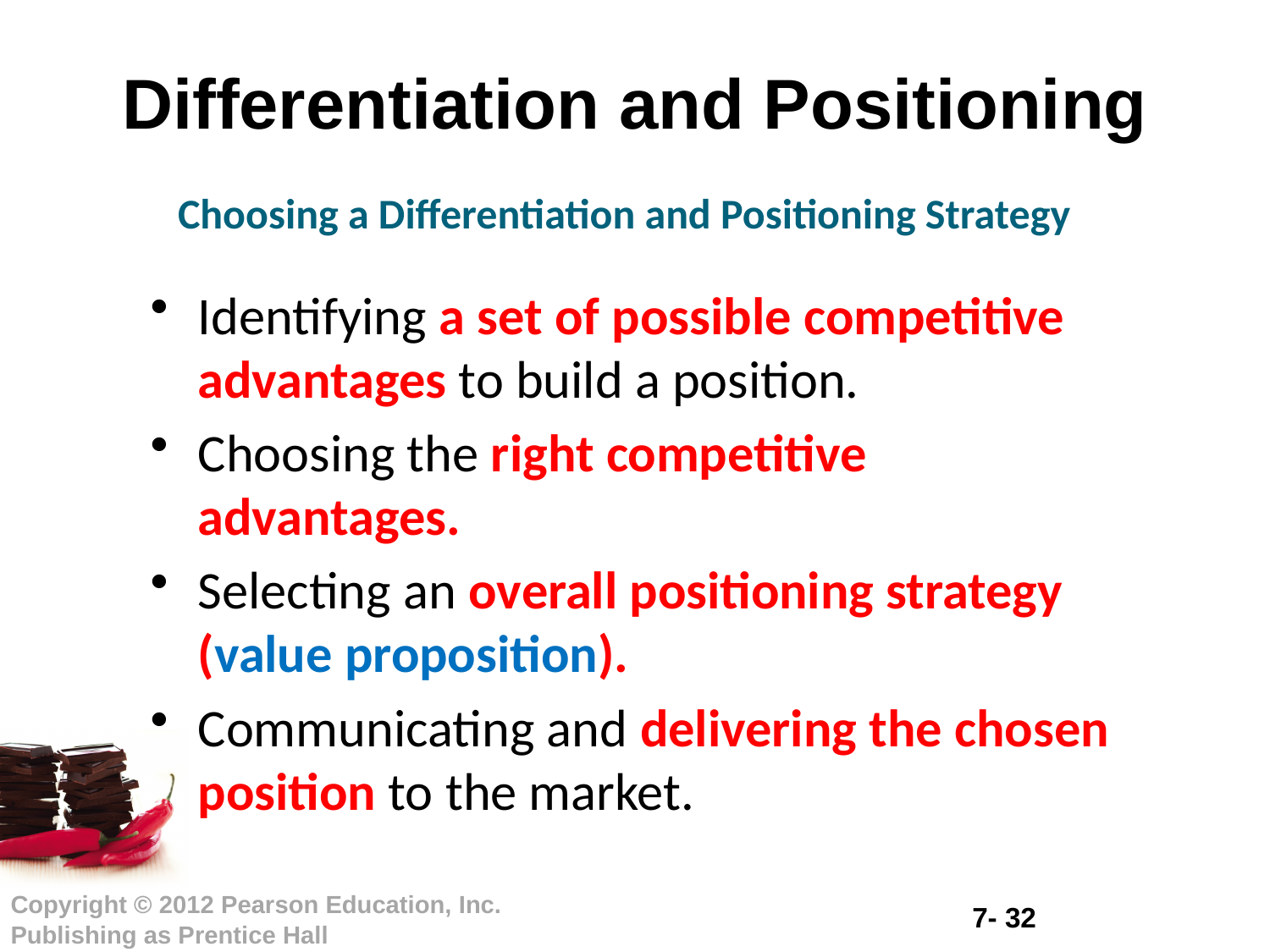

# Differentiation and Positioning
Choosing a Differentiation and Positioning Strategy

Identifying a set of possible competitive advantages to build a position.
Choosing the right competitive advantages.
Selecting an overall positioning strategy (value proposition).
Communicating and delivering the chosen position to the market.